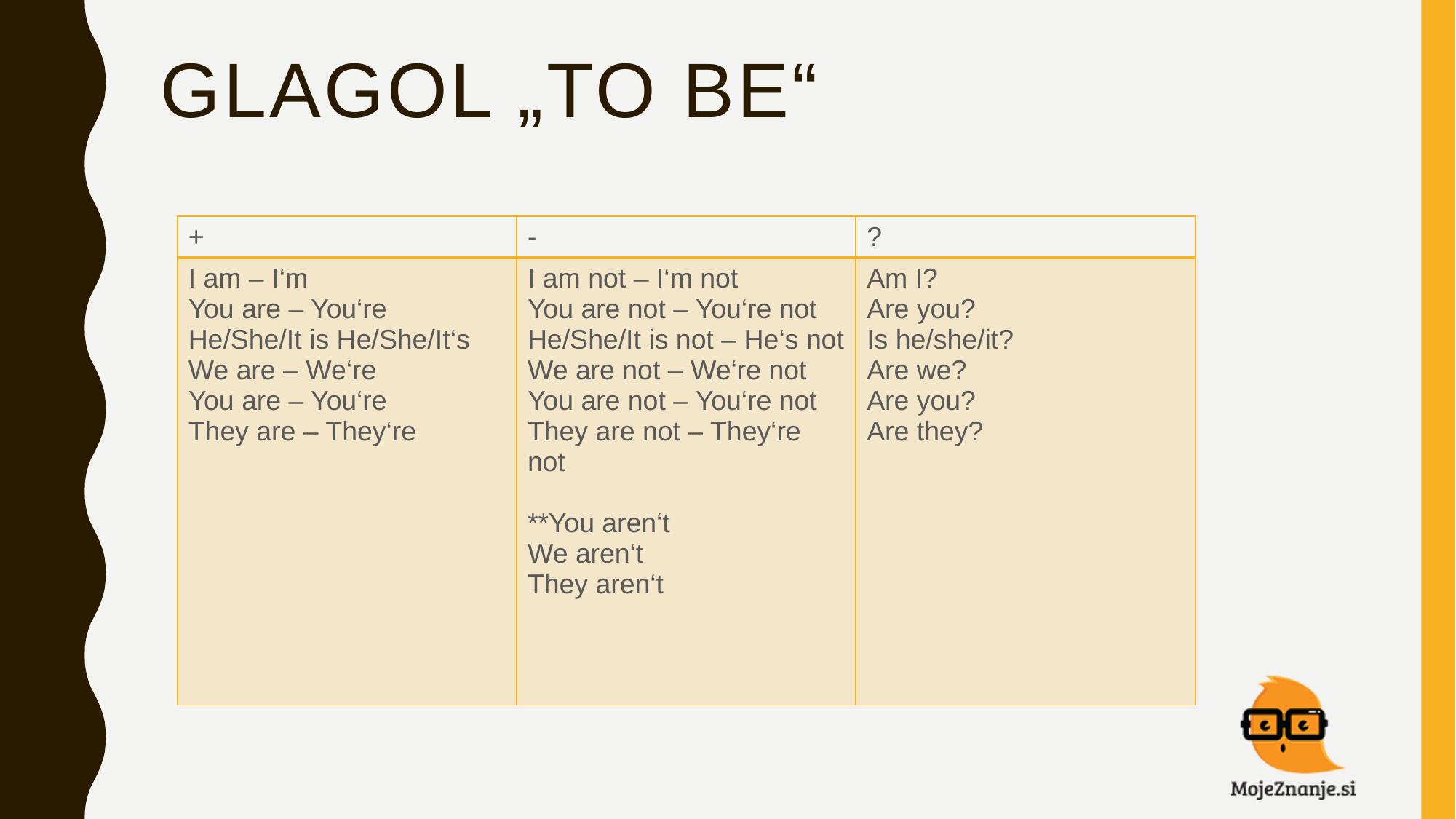

# GLAGOL „TO BE“
| + | - | ? |
| --- | --- | --- |
| I am – I‘m You are – You‘re He/She/It is He/She/It‘s We are – We‘re You are – You‘re They are – They‘re | I am not – I‘m not You are not – You‘re not He/She/It is not – He‘s not We are not – We‘re not You are not – You‘re not They are not – They‘re not \*\*You aren‘t We aren‘t They aren‘t | Am I? Are you? Is he/she/it? Are we? Are you? Are they? |